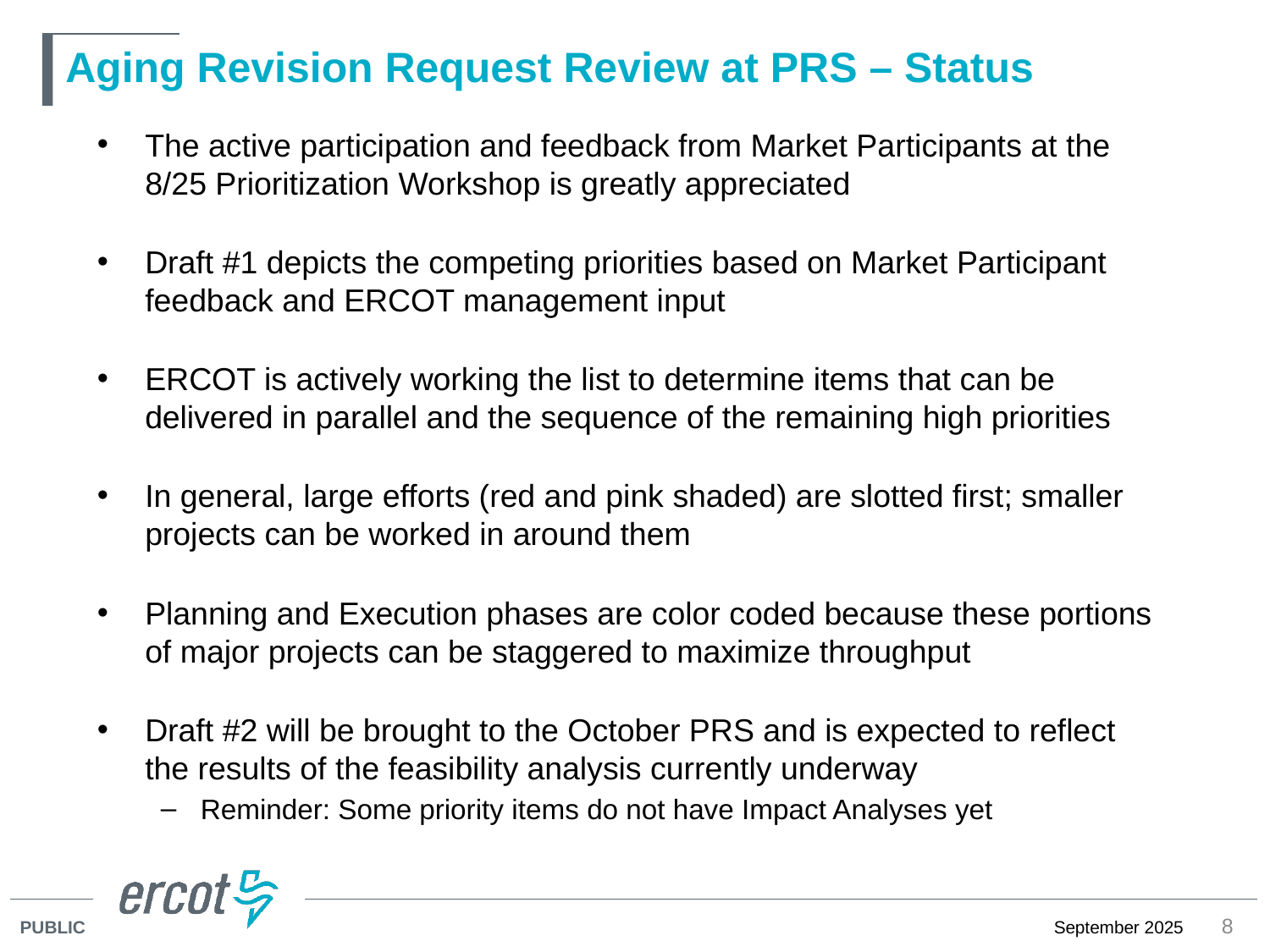

# Aging Revision Request Review at PRS – Status
The active participation and feedback from Market Participants at the 8/25 Prioritization Workshop is greatly appreciated

Draft #1 depicts the competing priorities based on Market Participant feedback and ERCOT management input

ERCOT is actively working the list to determine items that can be delivered in parallel and the sequence of the remaining high priorities

In general, large efforts (red and pink shaded) are slotted first; smaller projects can be worked in around them

Planning and Execution phases are color coded because these portions of major projects can be staggered to maximize throughput

Draft #2 will be brought to the October PRS and is expected to reflect the results of the feasibility analysis currently underway
Reminder: Some priority items do not have Impact Analyses yet
8